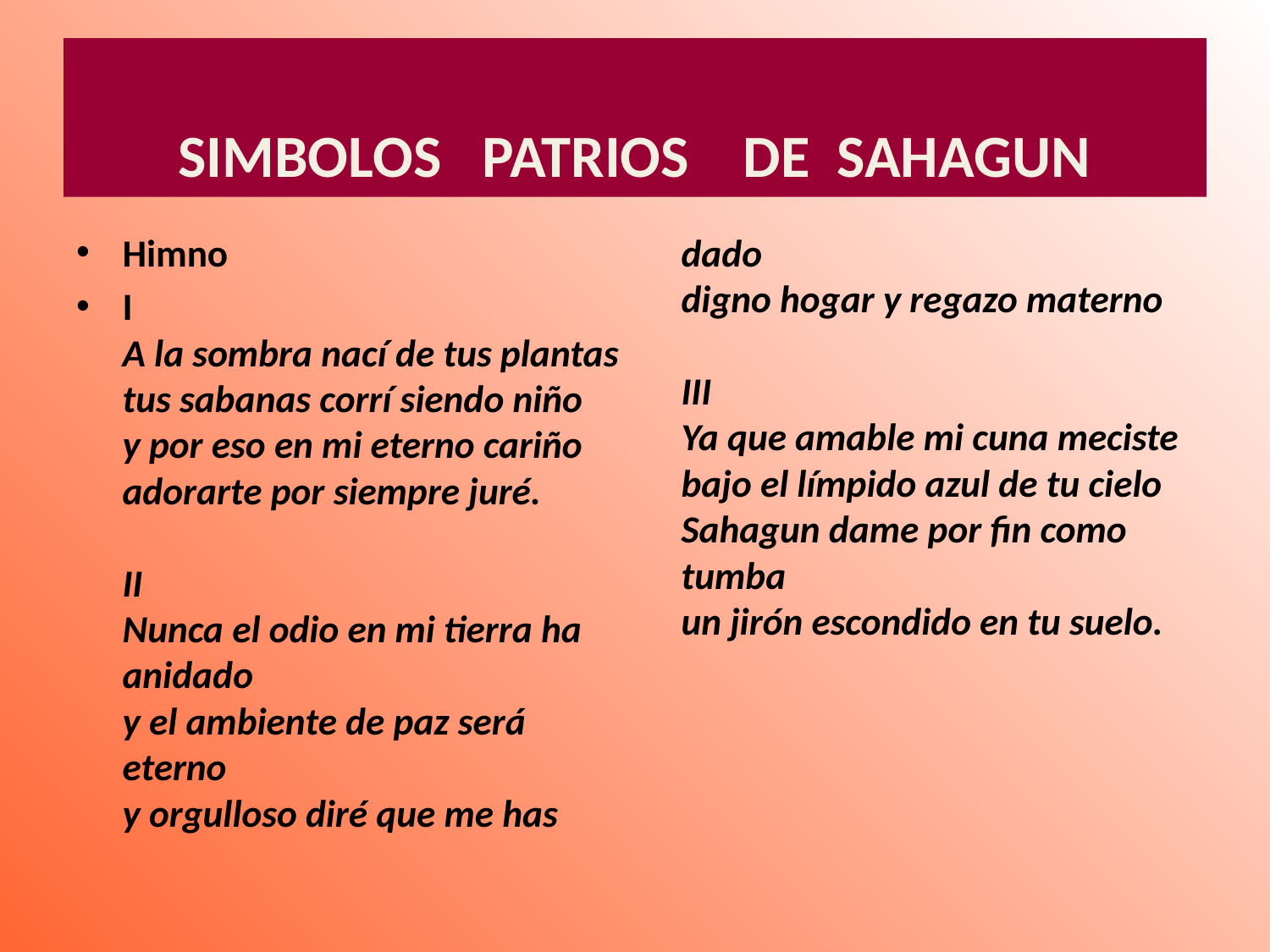

# SIMBOLOS   PATRIOS    DE  SAHAGUN
Himno
I
A la sombra nací de tus plantas
tus sabanas corrí siendo niño
y por eso en mi eterno cariño
adorarte por siempre juré.
II
Nunca el odio en mi tierra ha anidado
y el ambiente de paz será eterno
y orgulloso diré que me has dado
digno hogar y regazo materno
III
Ya que amable mi cuna meciste
bajo el límpido azul de tu cielo
Sahagun dame por fin como tumba
un jirón escondido en tu suelo.